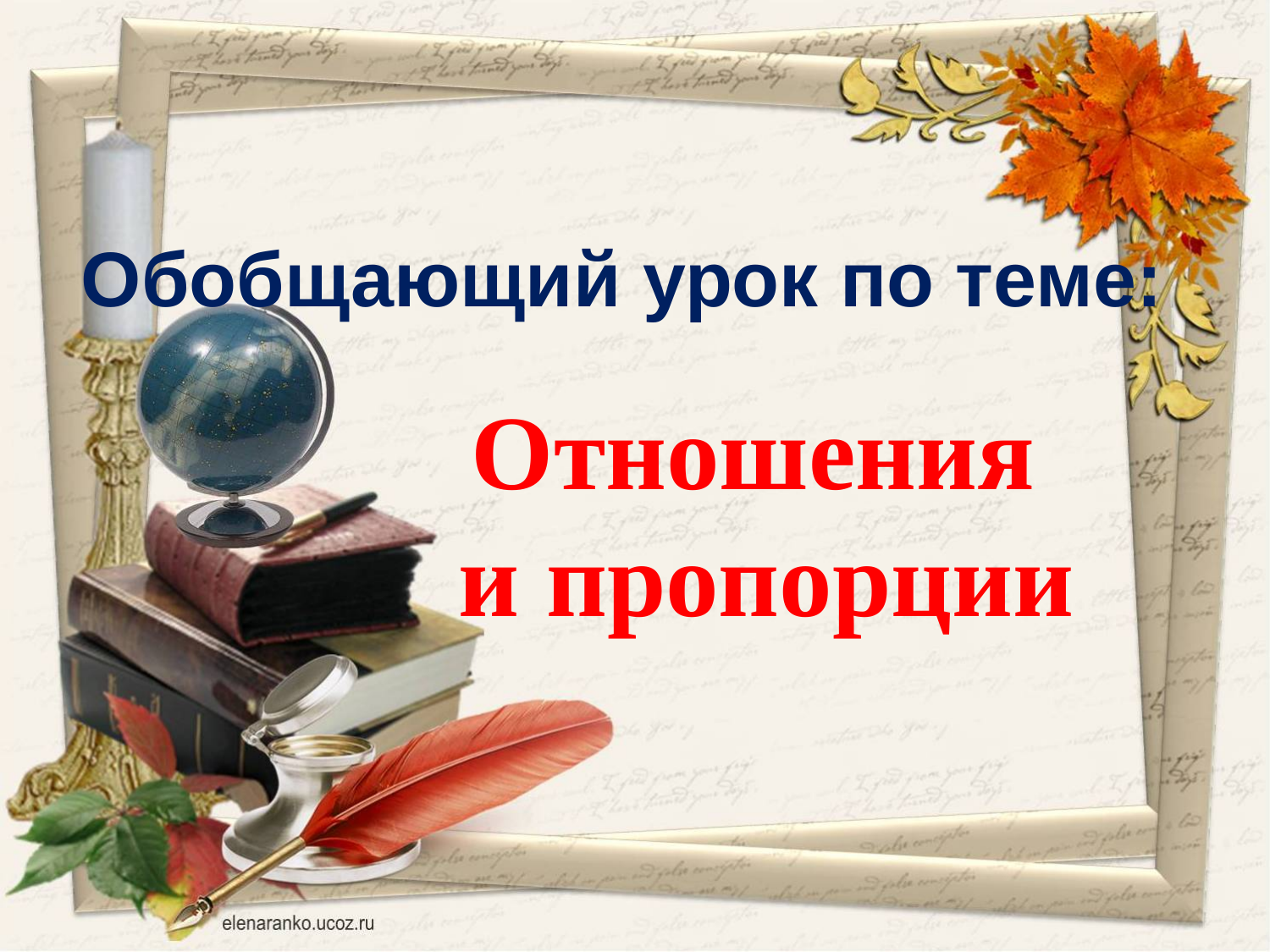

Обобщающий урок по теме:
Отношения
и пропорции